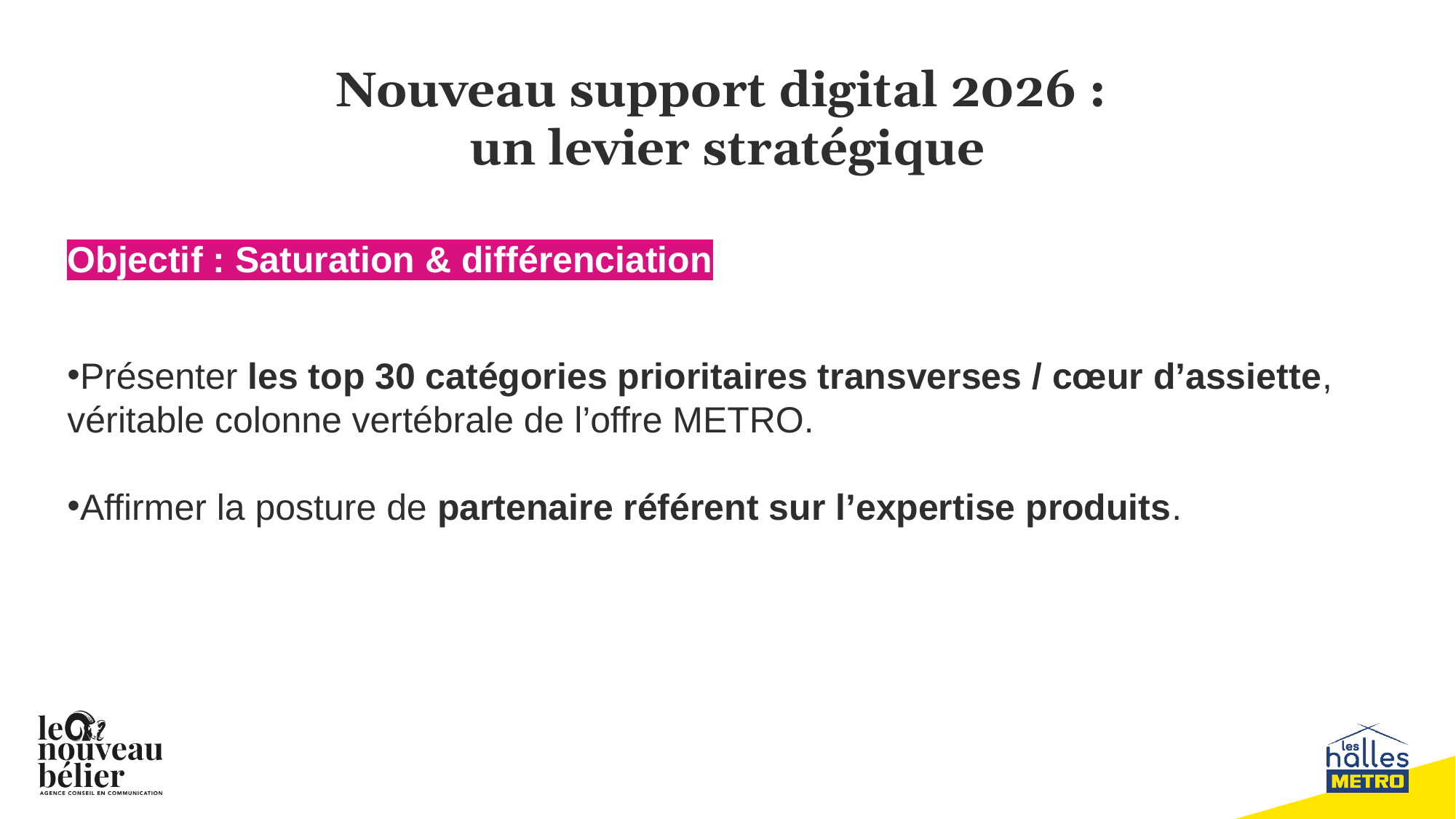

# Nouveau support digital 2026 : un levier stratégique
Objectif : Saturation & différenciation

Présenter les top 30 catégories prioritaires transverses / cœur d’assiette, véritable colonne vertébrale de l’offre METRO.
Affirmer la posture de partenaire référent sur l’expertise produits.